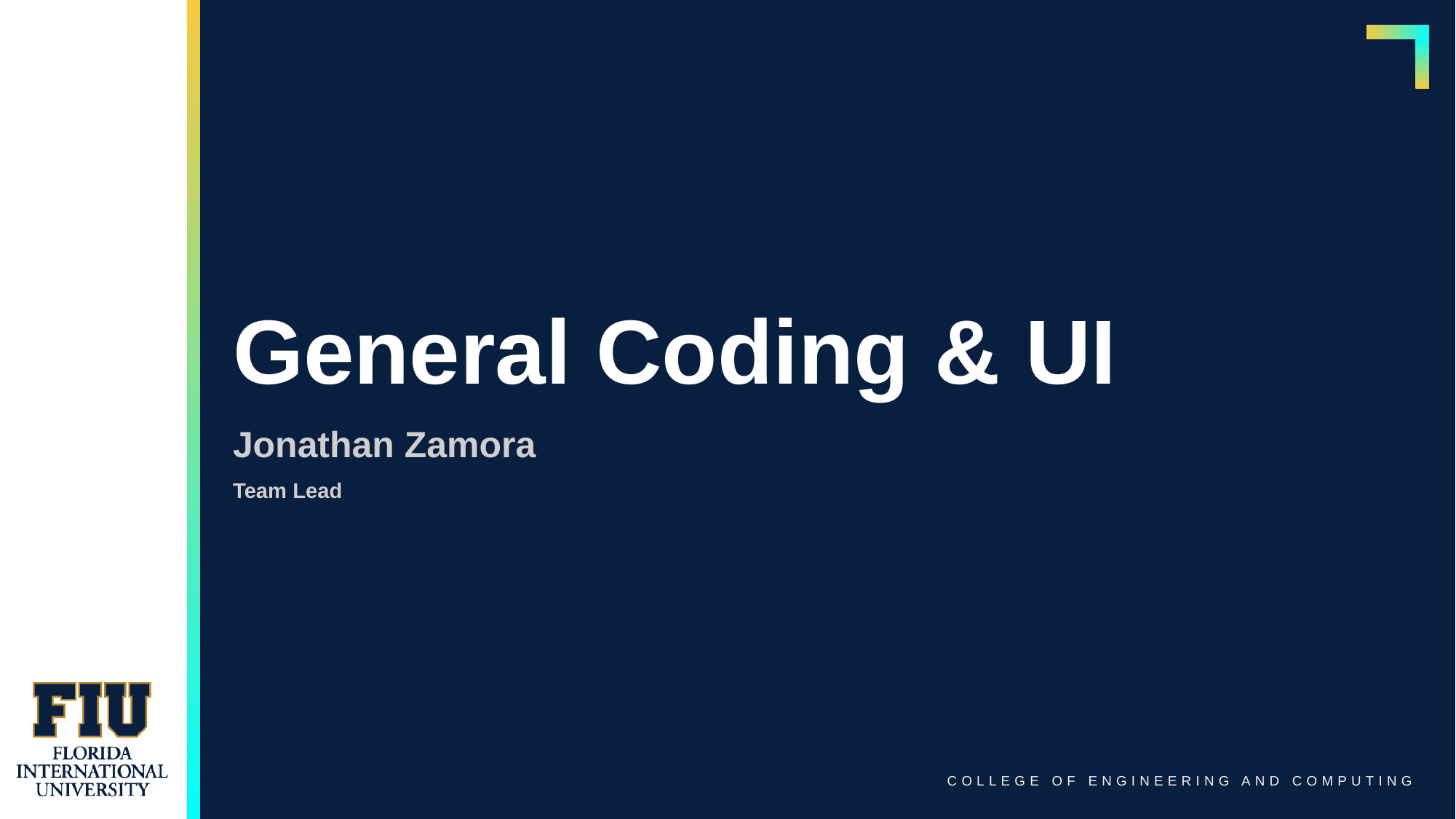

# General Coding & UI
Jonathan Zamora
Team Lead